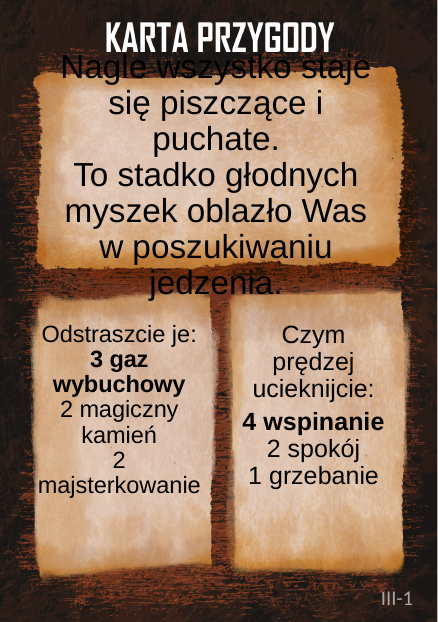

# Nagle wszystko staje się piszczące i puchate. To stadko głodnych myszek oblazło Was w poszukiwaniu jedzenia.
Odstraszcie je:
3 gaz wybuchowy
2 magiczny kamień
2 majsterkowanie
Czym prędzej ucieknijcie:
4 wspinanie
2 spokój
1 grzebanie
III-1